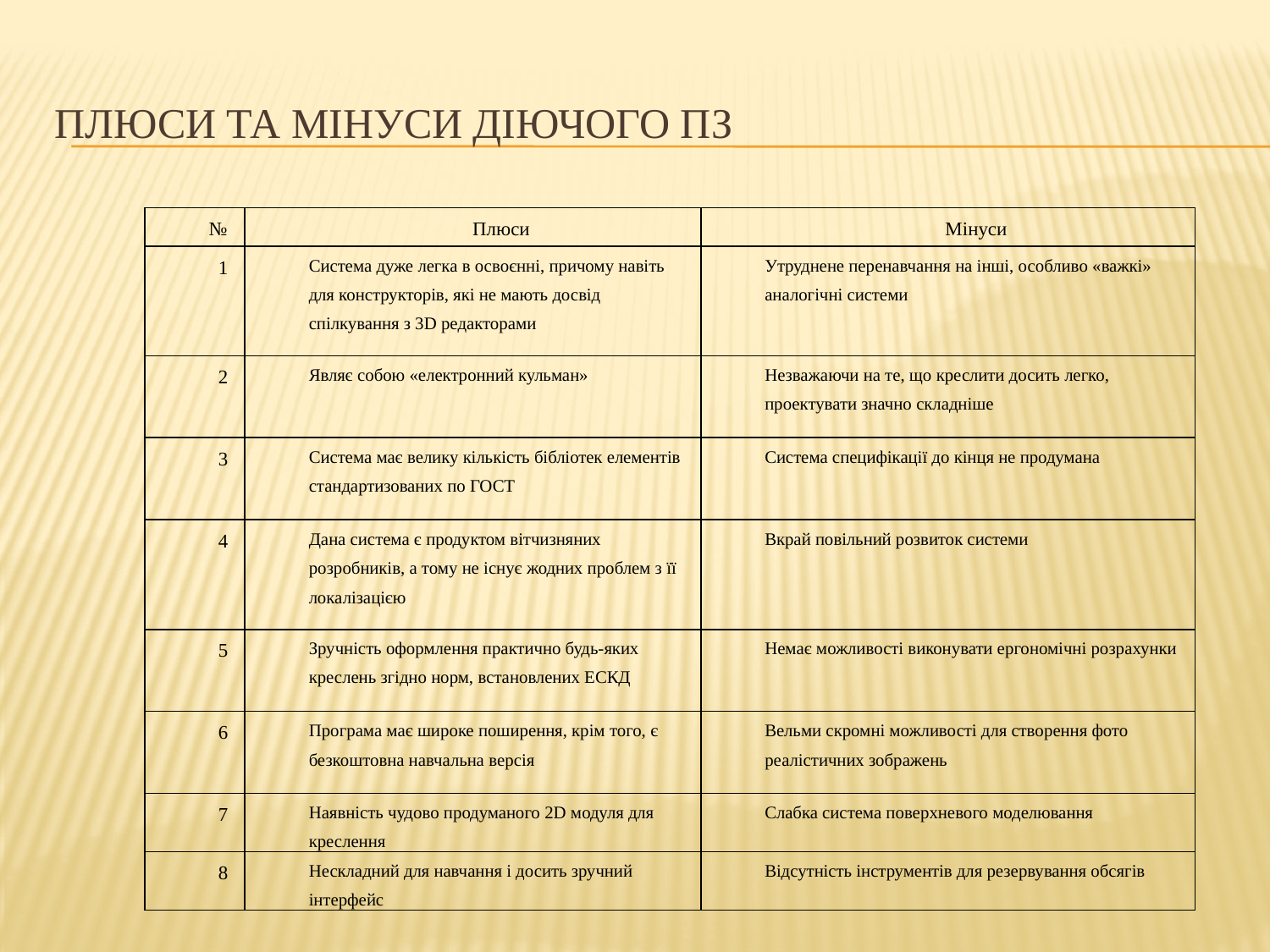

# Плюси та мінуси діючого ПЗ
| № | Плюси | Мінуси |
| --- | --- | --- |
| 1 | Система дуже легка в освоєнні, причому навіть для конструкторів, які не мають досвід спілкування з 3D редакторами | Утруднене перенавчання на інші, особливо «важкі» аналогічні системи |
| 2 | Являє собою «електронний кульман» | Незважаючи на те, що креслити досить легко, проектувати значно складніше |
| 3 | Система має велику кількість бібліотек елементів стандартизованих по ГОСТ | Система специфікації до кінця не продумана |
| 4 | Дана система є продуктом вітчизняних розробників, а тому не існує жодних проблем з її локалізацією | Вкрай повільний розвиток системи |
| 5 | Зручність оформлення практично будь-яких креслень згідно норм, встановлених ЕСКД | Немає можливості виконувати ергономічні розрахунки |
| 6 | Програма має широке поширення, крім того, є безкоштовна навчальна версія | Вельми скромні можливості для створення фото реалістичних зображень |
| 7 | Наявність чудово продуманого 2D модуля для креслення | Слабка система поверхневого моделювання |
| 8 | Нескладний для навчання і досить зручний інтерфейс | Відсутність інструментів для резервування обсягів |